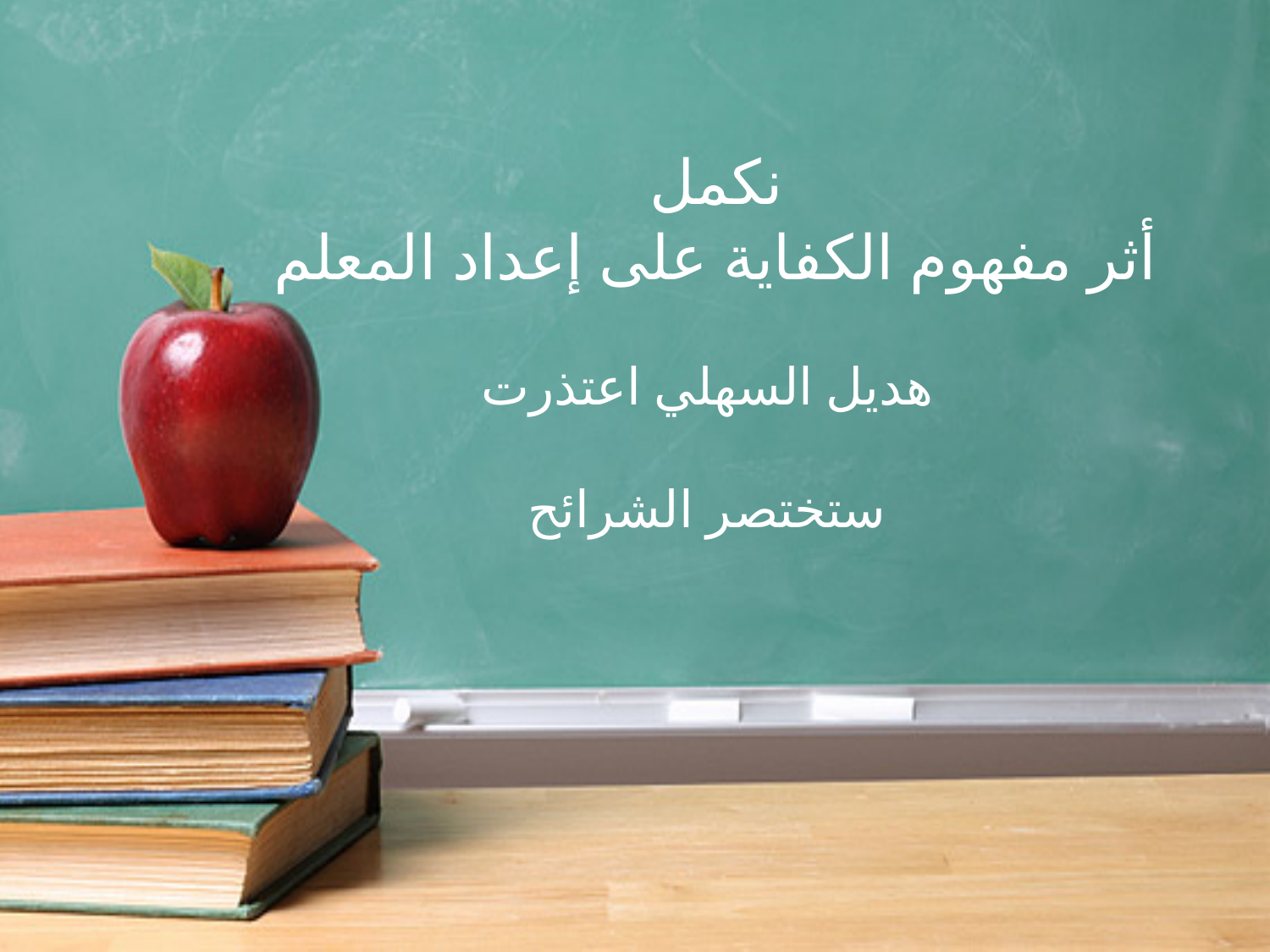

# نكمل أثر مفهوم الكفاية على إعداد المعلم هديل السهلي اعتذرت ستختصر الشرائح